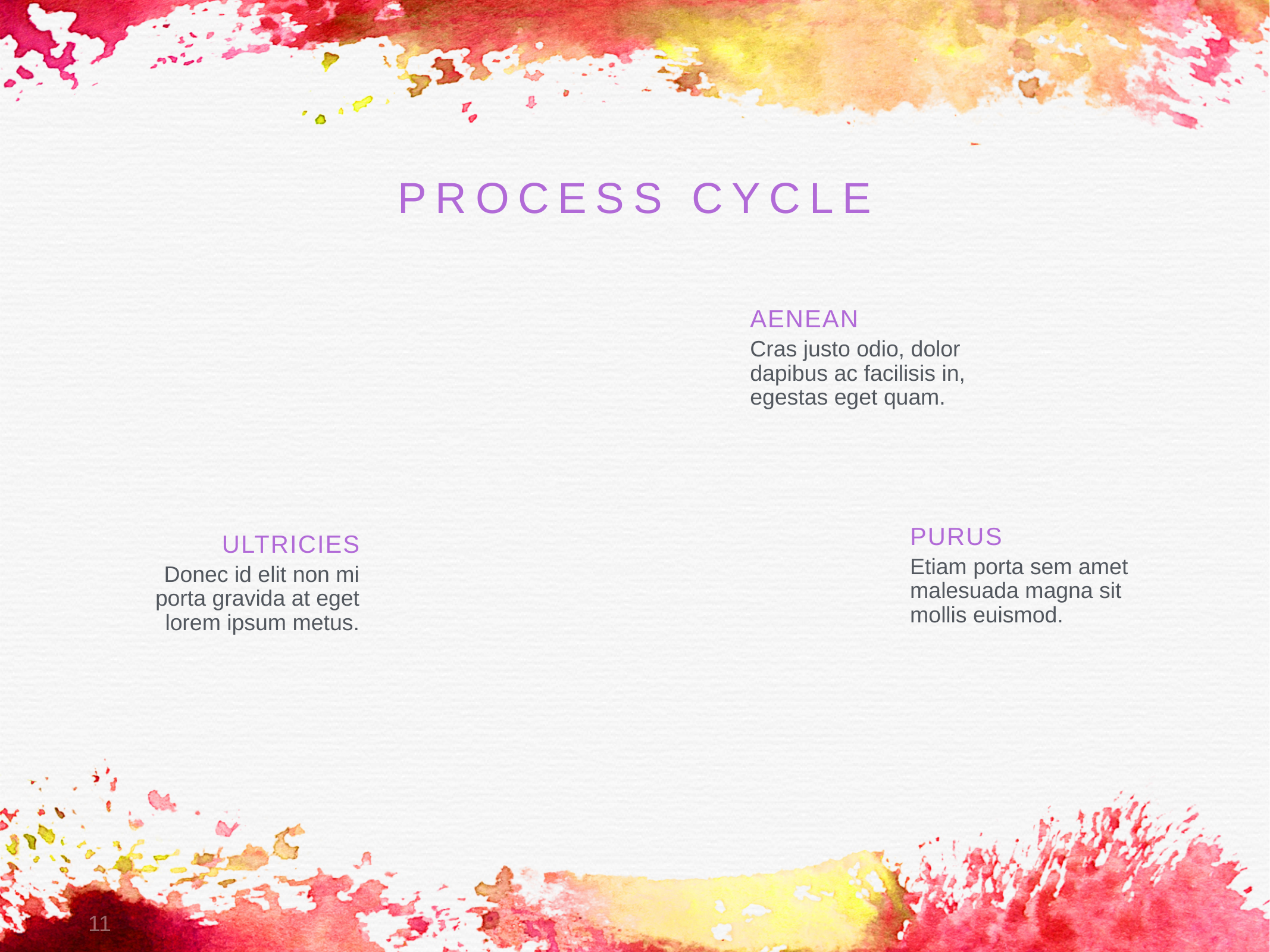

# PROCESS CYCLE

Aenean
Cras justo odio, dolor dapibus ac facilisis in, egestas eget quam.

Purus
Ultricies
Etiam porta sem amet malesuada magna sit mollis euismod.
Donec id elit non mi porta gravida at eget lorem ipsum metus.

11